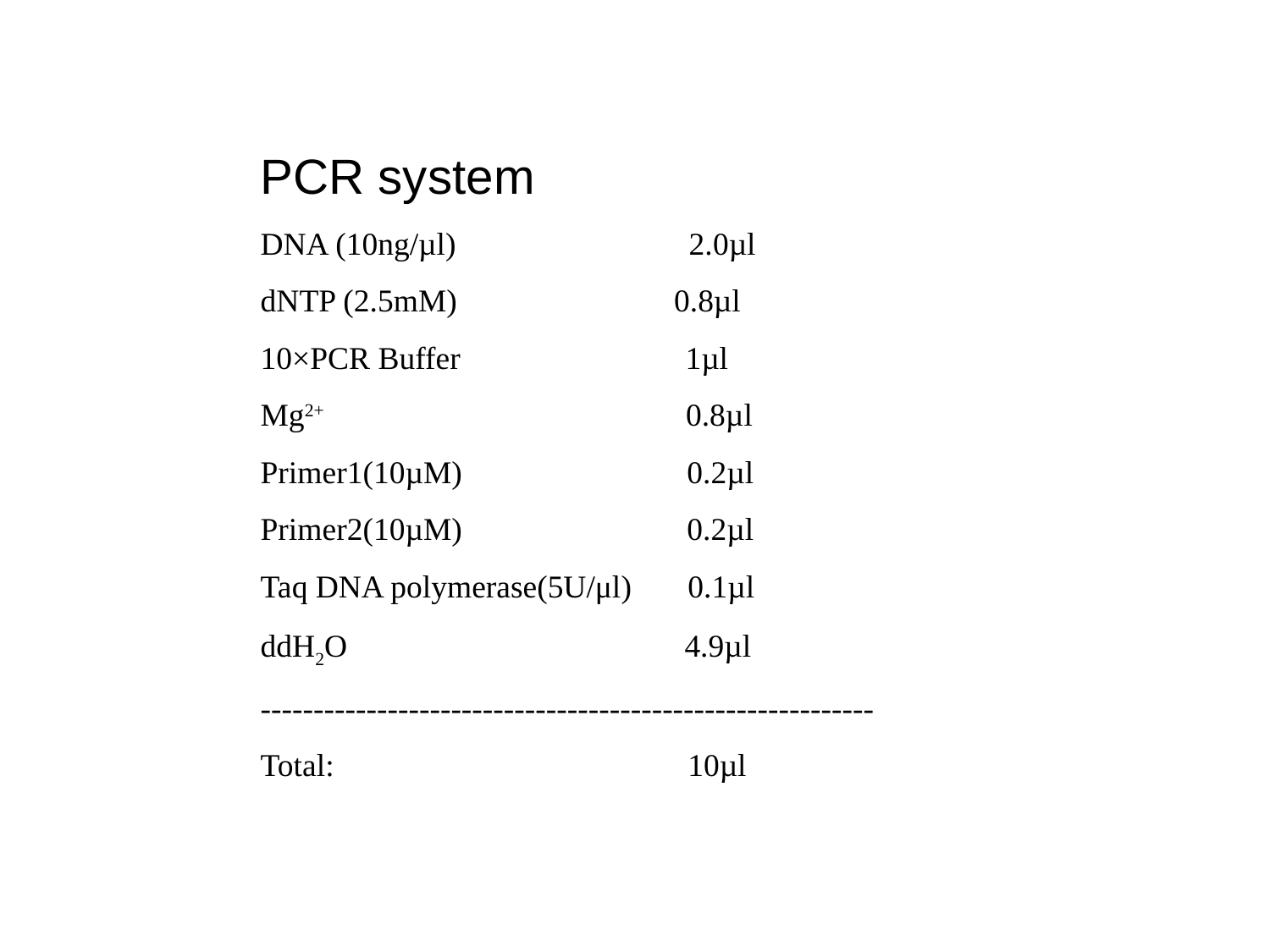

PCR system
DNA (10ng/µl)                             2.0µl
dNTP (2.5mM)                           0.8µl
10×PCR Buffer                            1µl
Mg2+                                             0.8µl
Primer1(10µM)                            0.2µl
Primer2(10µM)                            0.2µl
Taq DNA polymerase(5U/μl)       0.1µl
ddH2O                                          4.9µl
----------------------------------------------------------
Total:                                            10µl